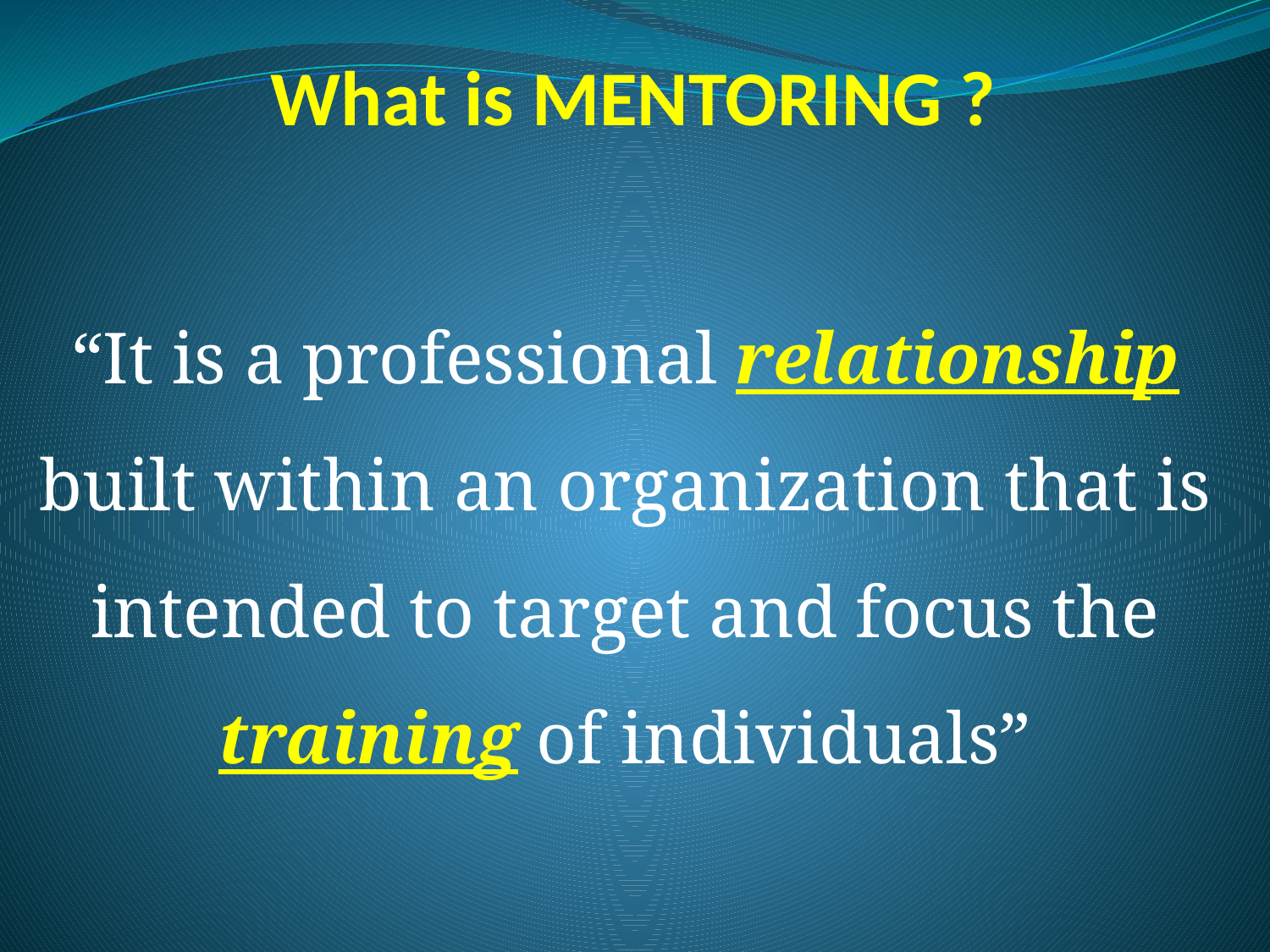

# What is MENTORING ?
“It is a professional relationship built within an organization that is intended to target and focus the training of individuals”